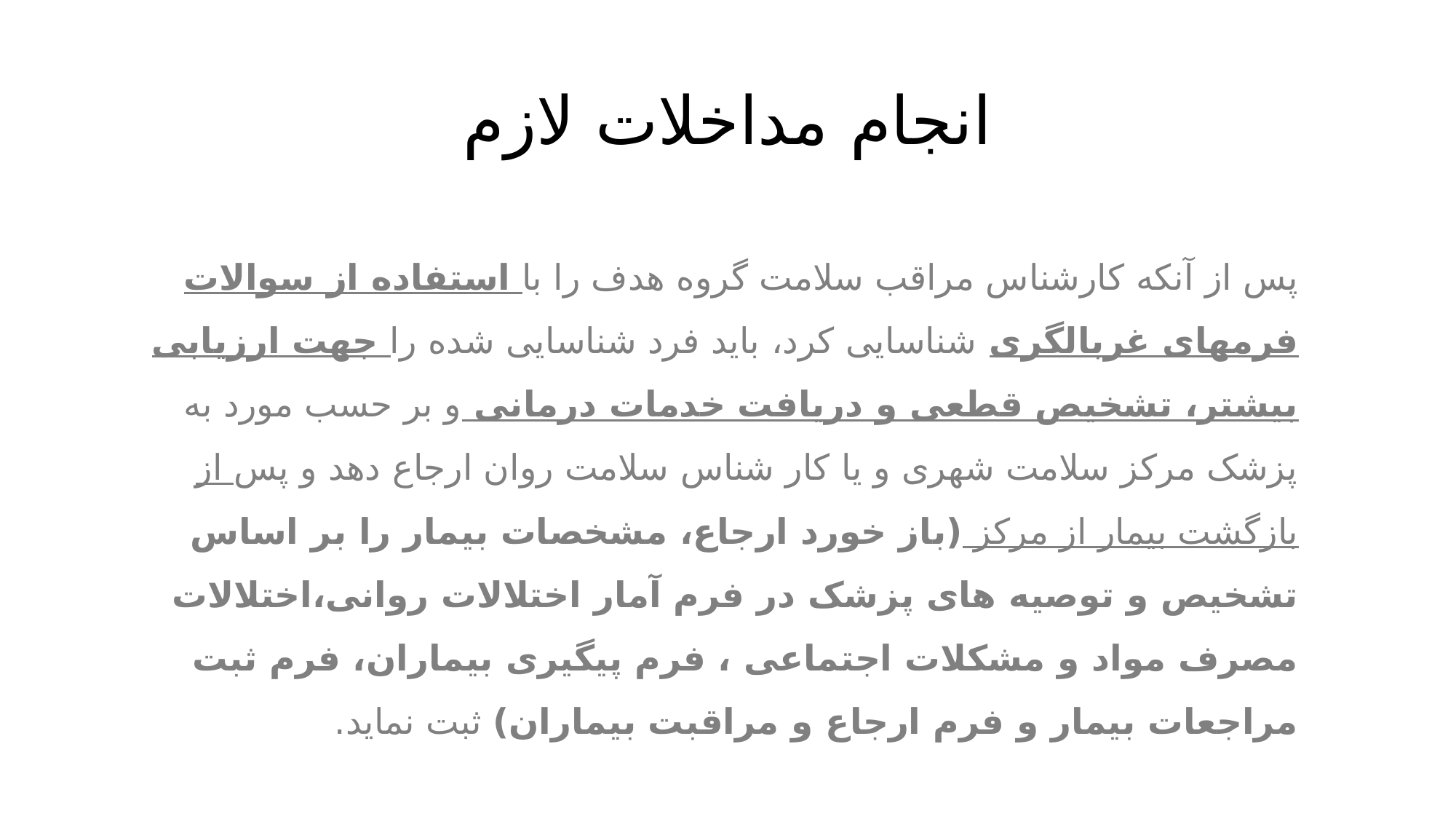

# انجام مداخلات لازم
پس از آنکه کارشناس مراقب سلامت گروه هدف را با استفاده از سوالات فرمهای غربالگری شناسایی کرد، باید فرد شناسایی شده را جهت ارزیابی بیشتر، تشخیص قطعی و دریافت خدمات درمانی و بر حسب مورد به پزشک مرکز سلامت شهری و یا کار شناس سلامت روان ارجاع دهد و پس از بازگشت بیمار از مرکز (باز خورد ارجاع، مشخصات بیمار را بر اساس تشخیص و توصیه های پزشک در فرم آمار اختلالات روانی،اختلالات مصرف مواد و مشکلات اجتماعی ، فرم پیگیری بیماران، فرم ثبت مراجعات بیمار و فرم ارجاع و مراقبت بیماران) ثبت نماید.